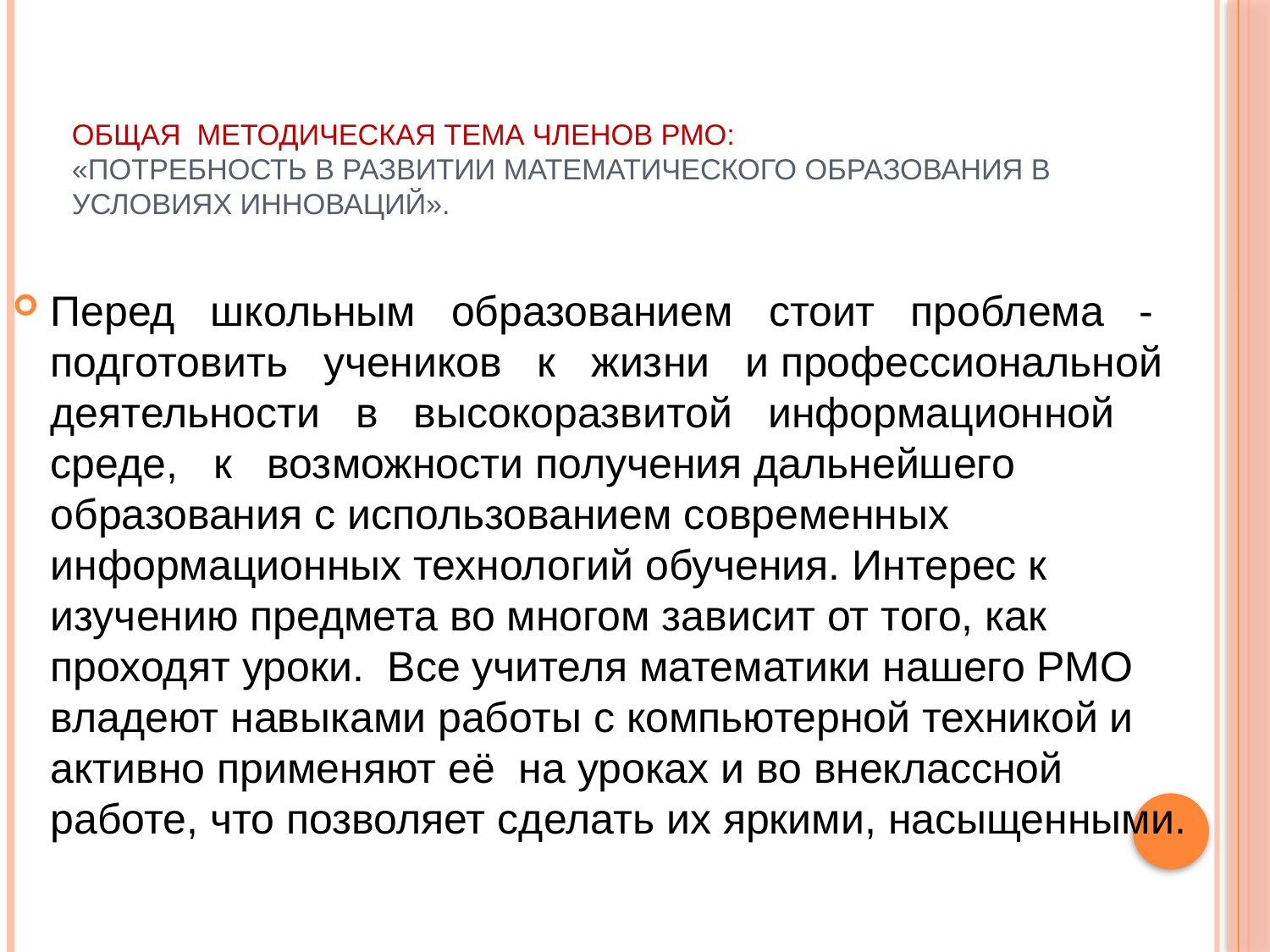

# Общая  методическая тема членов РМО: «Потребность в развитии математического образования в условиях инноваций».
Перед   школьным   образованием   стоит   проблема   -   подготовить   учеников   к   жизни   и профессиональной   деятельности   в   высокоразвитой   информационной   среде,   к   возможности получения дальнейшего образования с использованием современных  информационных технологий обучения. Интерес к изучению предмета во многом зависит от того, как проходят уроки.  Все учителя математики нашего РМО владеют навыками работы с компьютерной техникой и активно применяют её  на уроках и во внеклассной работе, что позволяет сделать их яркими, насыщенными.